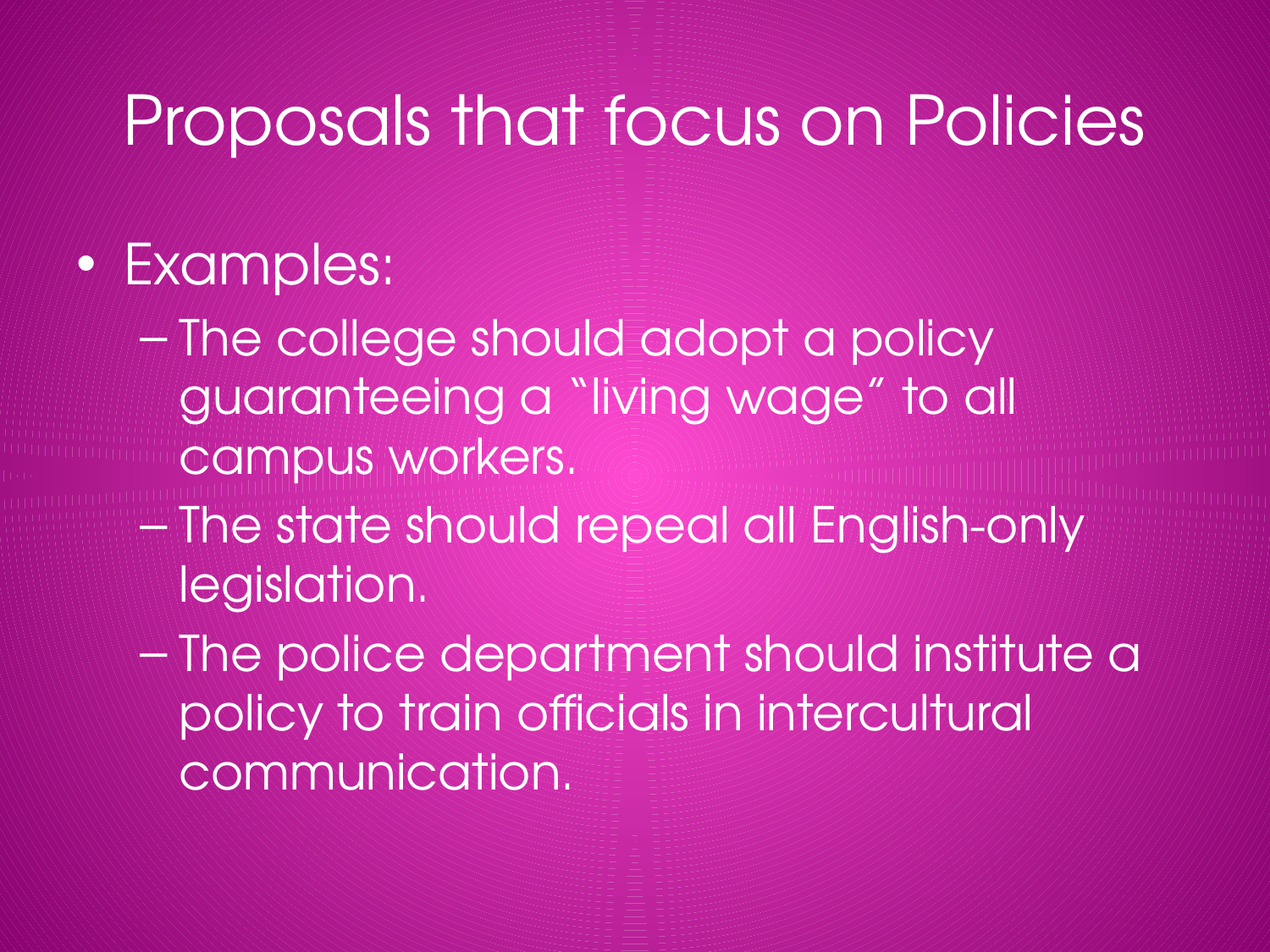

# Proposals that focus on Policies
Examples:
The college should adopt a policy guaranteeing a “living wage” to all campus workers.
The state should repeal all English-only legislation.
The police department should institute a policy to train officials in intercultural communication.